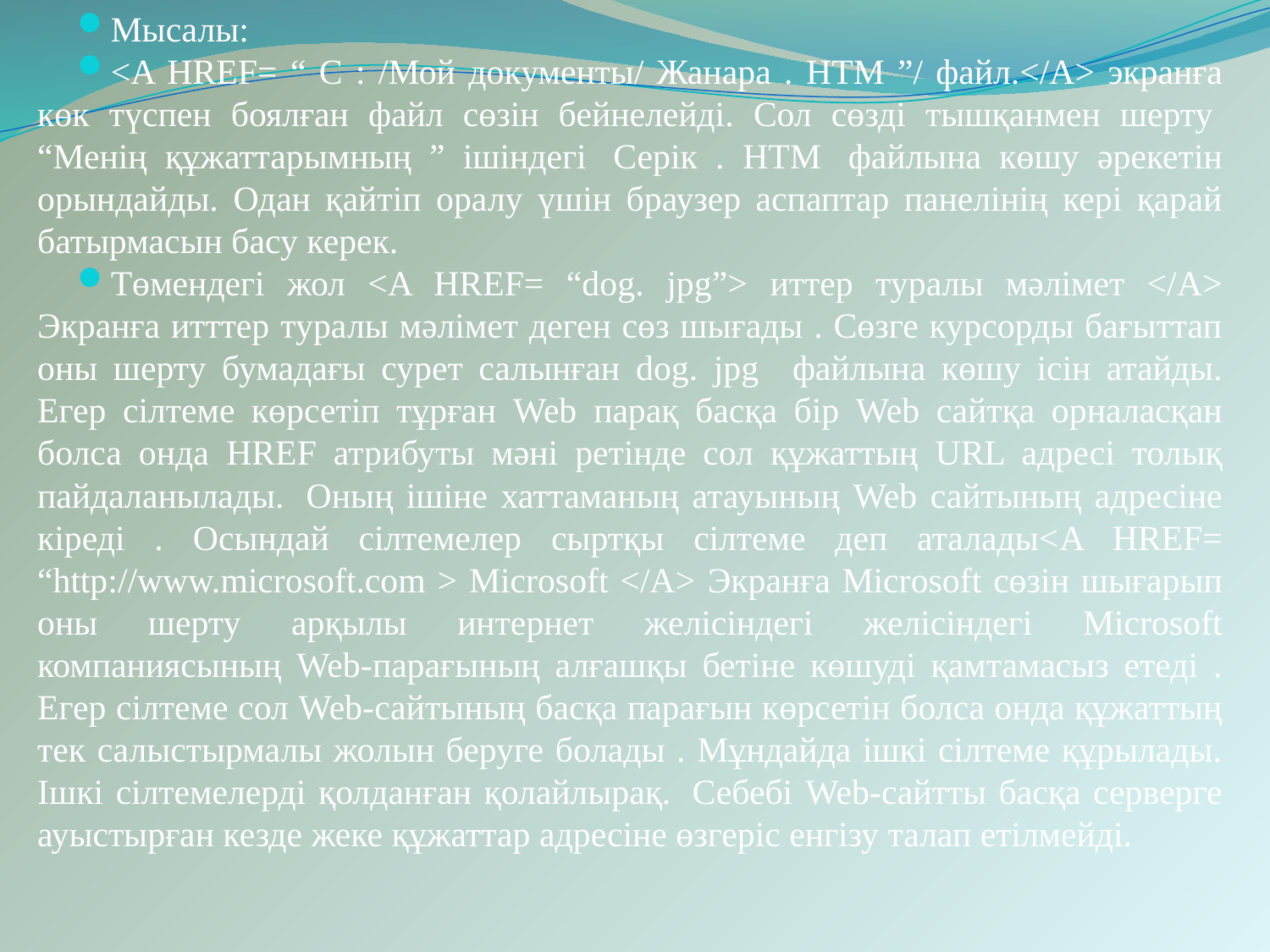

Мысалы:
<A HREF= “ C : /Мой документы/ Жанара . HTM ”/ файл.</A> экранға көк түспен боялған файл сөзін бейнелейді. Сол сөзді тышқанмен шерту  “Менің құжаттарымның ” ішіндегі  Серік . HTM  файлына көшу әрекетін орындайды. Одан қайтіп оралу үшін браузер аспаптар панелінің кері қарай батырмасын басу керек.
Төмендегі жол <A HREF= “dog. jpg”> иттер туралы мәлімет </A> Экранға итттер туралы мәлімет деген сөз шығады . Сөзге курсорды бағыттап оны шерту бумадағы сурет салынған dog. jpg   файлына көшу ісін атайды. Егер сілтеме көрсетіп тұрған Web парақ басқа бір Web сайтқа орналасқан болса онда HREF атрибуты мәні ретінде сол құжаттың URL адресі толық пайдаланылады.  Оның ішіне хаттаманың атауының Web сайтының адресіне кіреді . Осындай сілтемелер сыртқы сілтеме деп аталады<A HREF= “http://www.microsoft.com > Microsoft </A> Экранға Microsoft сөзін шығарып оны шерту арқылы интернет желісіндегі желісіндегі Microsoft компаниясының Web-парағының алғашқы бетіне көшуді қамтамасыз етеді . Егер сілтеме сол Web-сайтының басқа парағын көрсетін болса онда құжаттың тек салыстырмалы жолын беруге болады . Мұндайда ішкі сілтеме құрылады. Ішкі сілтемелерді қолданған қолайлырақ.  Себебі Web-сайтты басқа серверге ауыстырған кезде жеке құжаттар адресіне өзгеріс енгізу талап етілмейді.